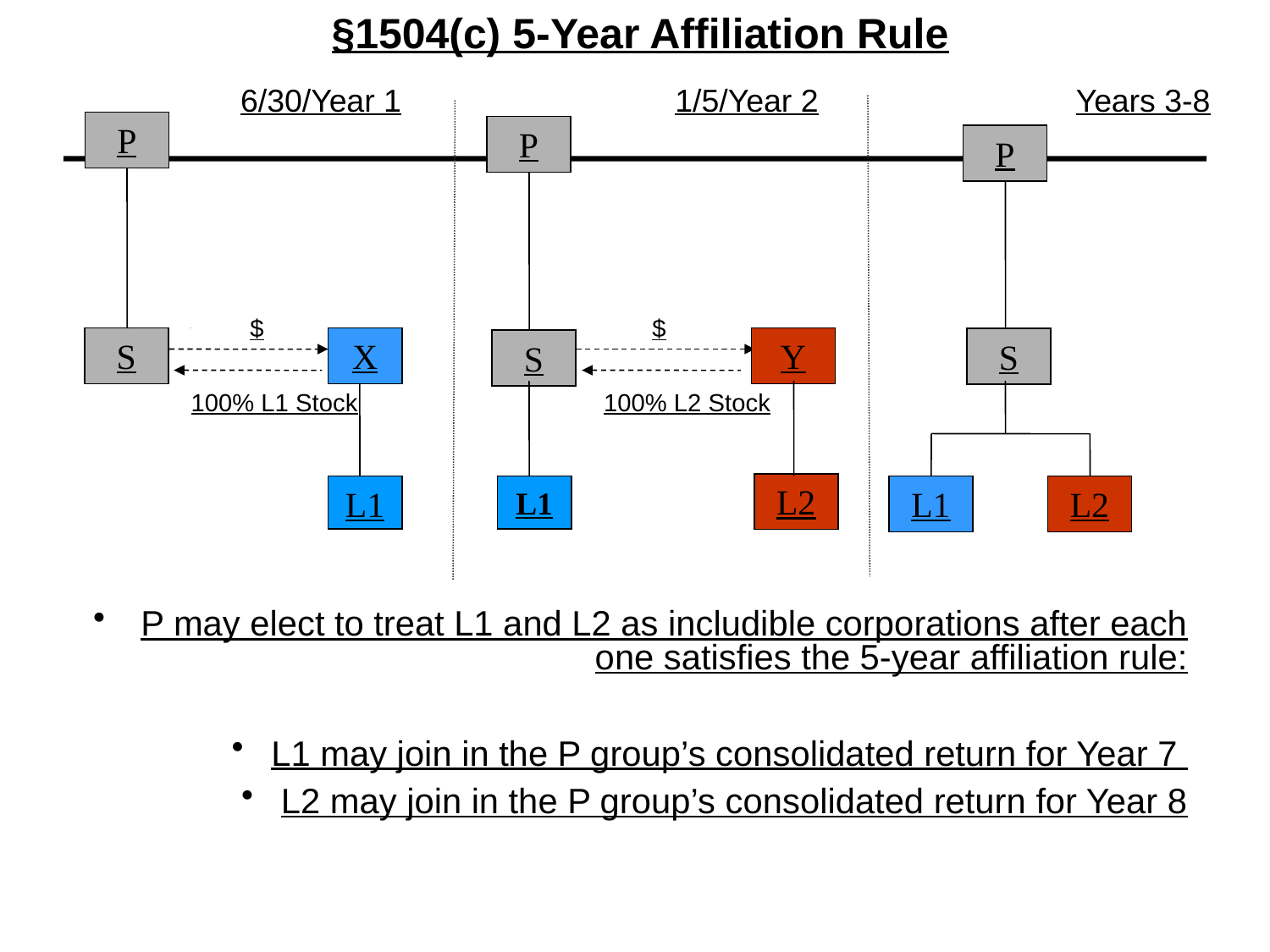

§1504(c) 5-Year Affiliation Rule
6/30/Year 1
1/5/Year 2
Years 3-8

P
P
P

$
$
S

X
Y
S
S

100% L1 Stock

100% L2 Stock

L2
L1
L1
L1
L2
P may elect to treat L1 and L2 as includible corporations after each one satisfies the 5-year affiliation rule:

L1 may join in the P group’s consolidated return for Year 7
L2 may join in the P group’s consolidated return for Year 8